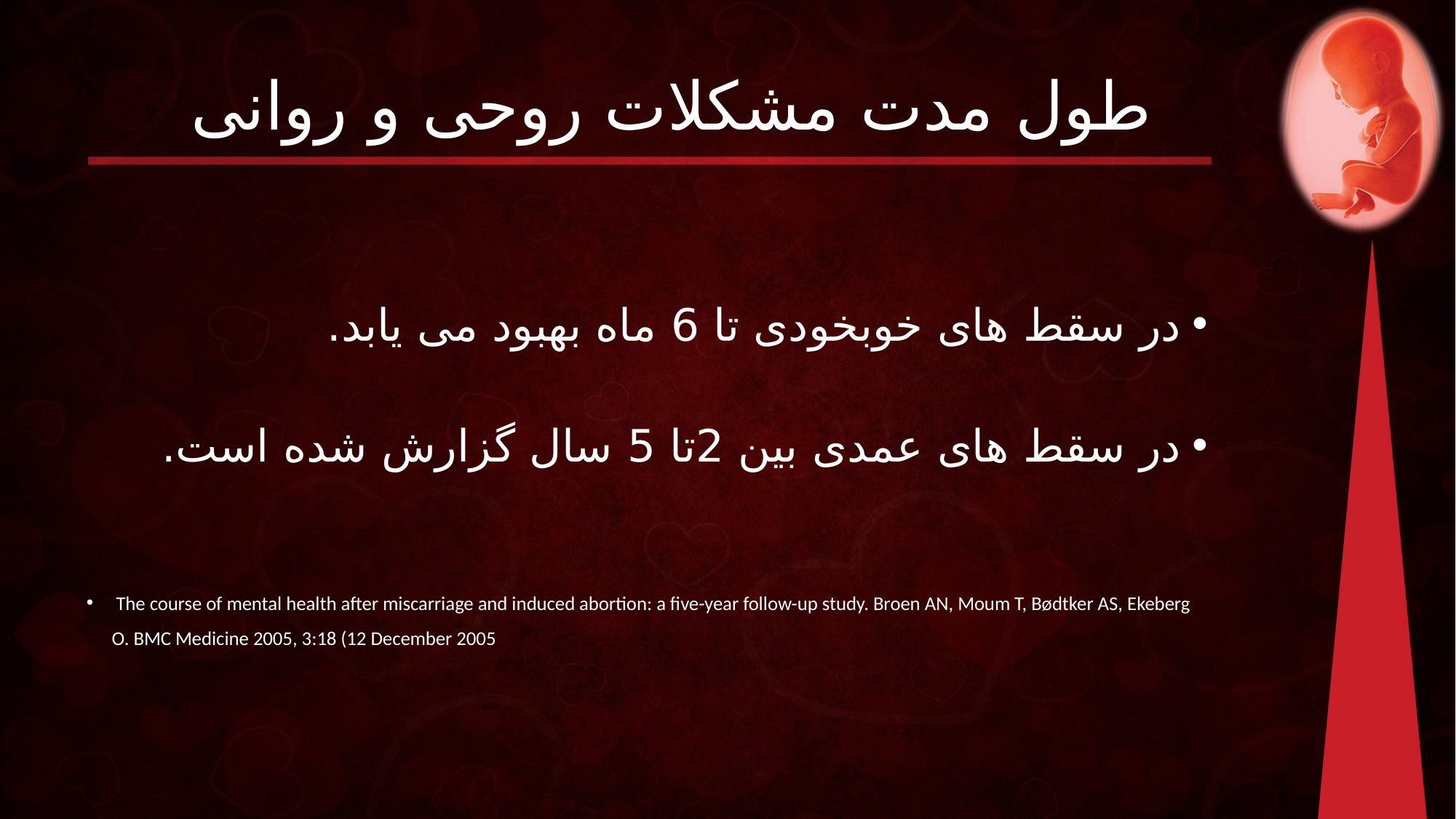

# طول مدت مشکلات روحی و روانی
در سقط های خوبخودی تا 6 ماه بهبود می یابد.
در سقط های عمدی بین 2تا 5 سال گزارش شده است.

 The course of mental health after miscarriage and induced abortion: a five-year follow-up study. Broen AN, Moum T, Bødtker AS, Ekeberg O. BMC Medicine 2005, 3:18 (12 December 2005